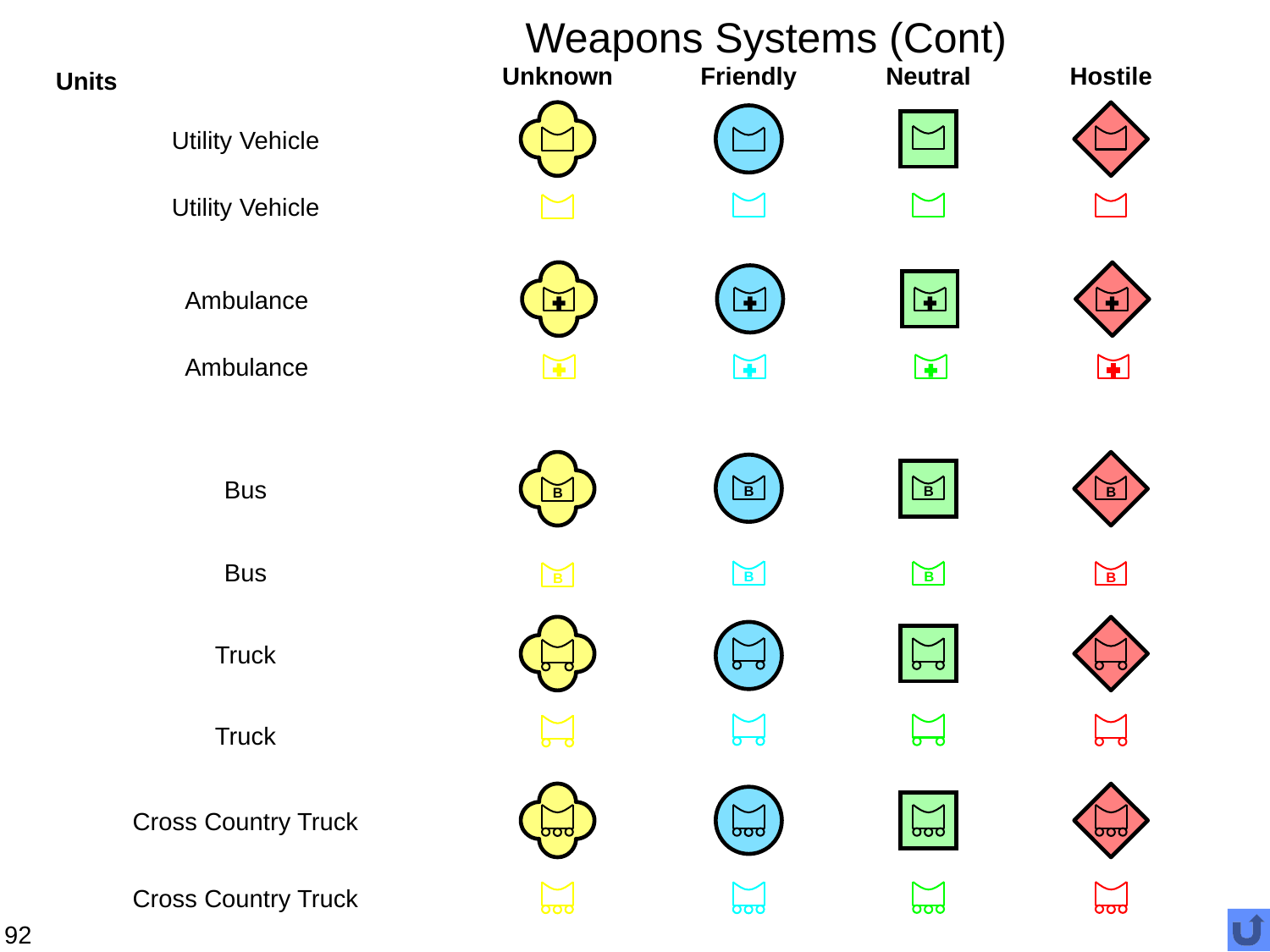

# Weapons Systems (Cont)
Unknown
Friendly
Neutral
Hostile
Units

Utility Vehicle
Utility Vehicle

Ambulance
Ambulance

B

B

B

B
Bus
Bus

B

B

B

B

Truck

Truck

Cross Country Truck

Cross Country Truck
92